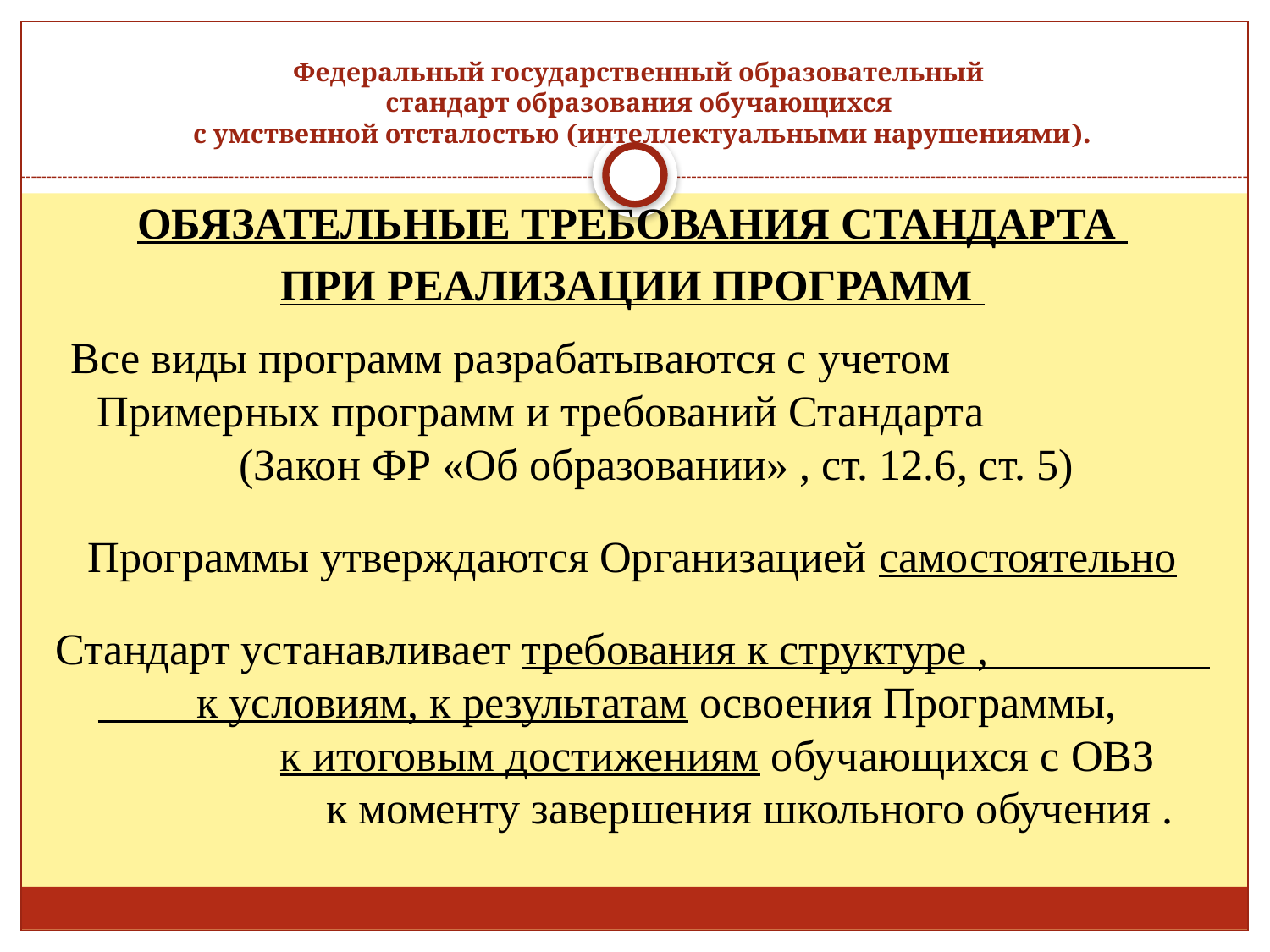

# Федеральный государственный образовательный стандарт образования обучающихся с умственной отсталостью (интеллектуальными нарушениями).
ОБЯЗАТЕЛЬНЫЕ ТРЕБОВАНИЯ СТАНДАРТА
ПРИ РЕАЛИЗАЦИИ ПРОГРАММ
Все виды программ разрабатываются с учетом                       Примерных программ и требований Стандарта                       (Закон ФР «Об образовании» , ст. 12.6, ст. 5)
Программы утверждаются Организацией самостоятельно
Стандарт устанавливает требования к структуре ,                              к условиям, к результатам освоения Программы,                          к итоговым достижениям обучающихся с ОВЗ                         к моменту завершения школьного обучения .